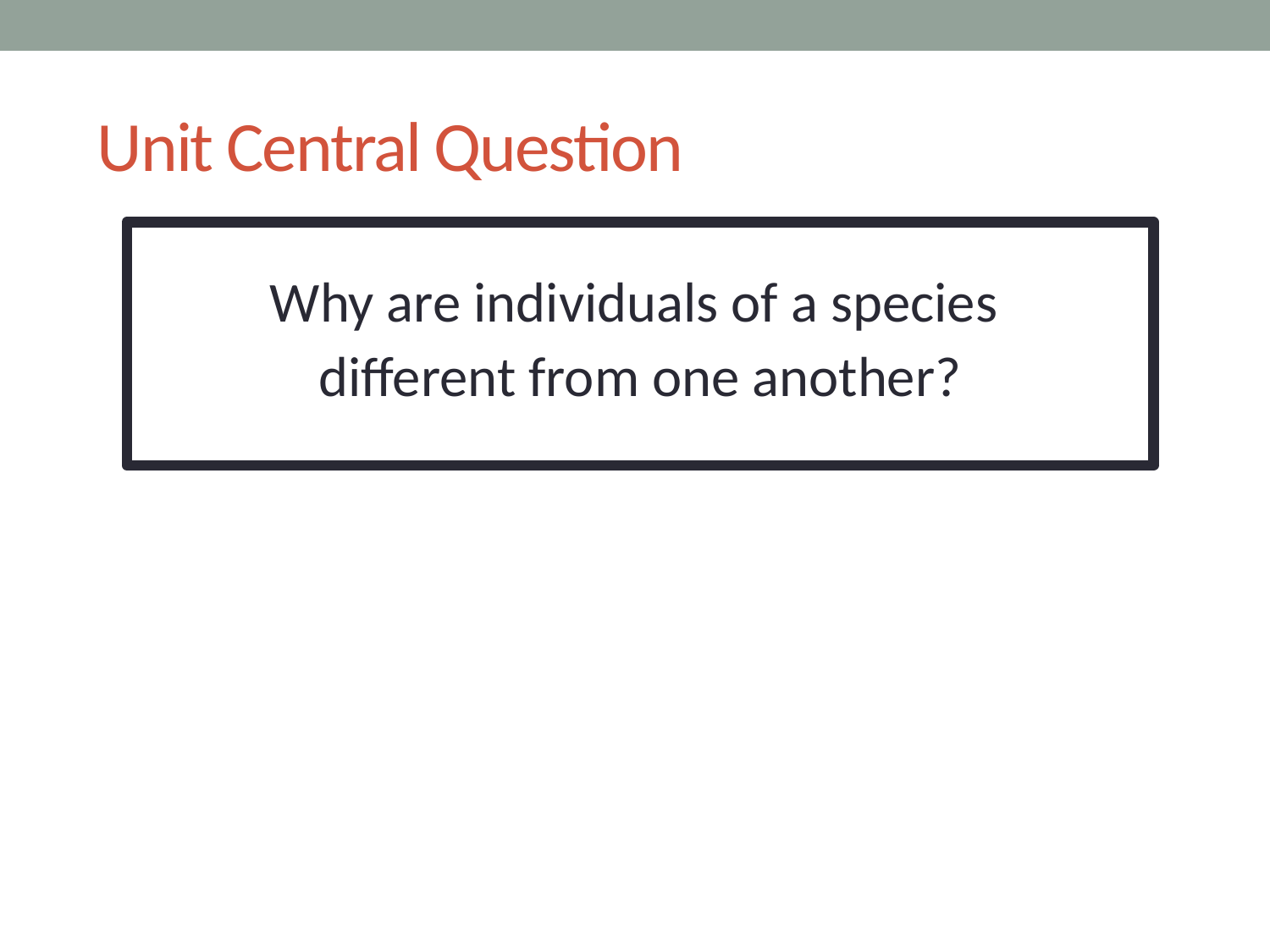

# Unit Central Question

Why are individuals of a species
different from one another?